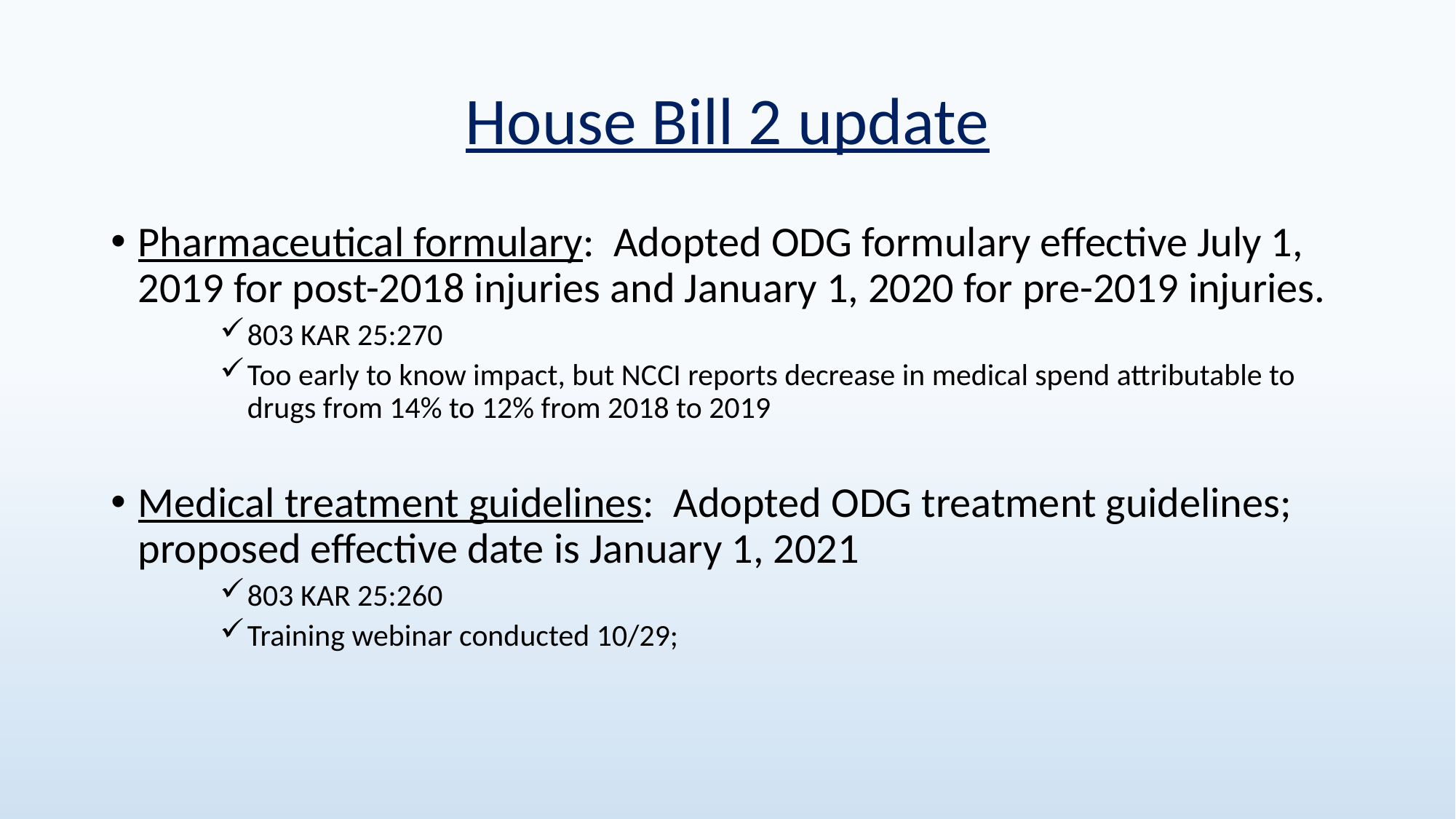

# House Bill 2 update

Pharmaceutical formulary:  Adopted ODG formulary effective July 1, 2019 for post-2018 injuries and January 1, 2020 for pre-2019 injuries.
803 KAR 25:270
Too early to know impact, but NCCI reports decrease in medical spend attributable to drugs from 14% to 12% from 2018 to 2019

Medical treatment guidelines:  Adopted ODG treatment guidelines; proposed effective date is January 1, 2021
803 KAR 25:260
Training webinar conducted 10/29;